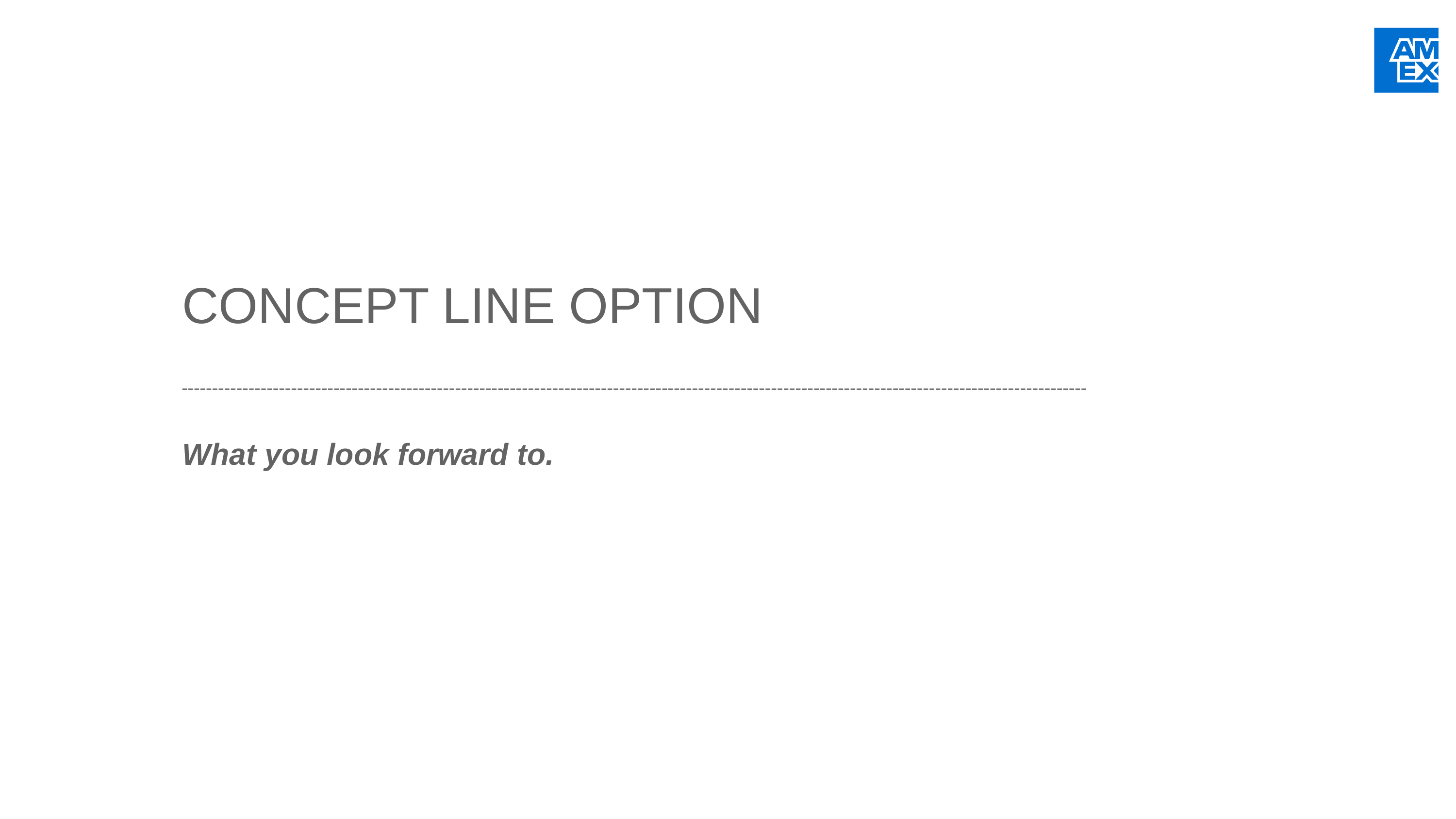

CONCEPT LINE OPTION

What you look forward to.